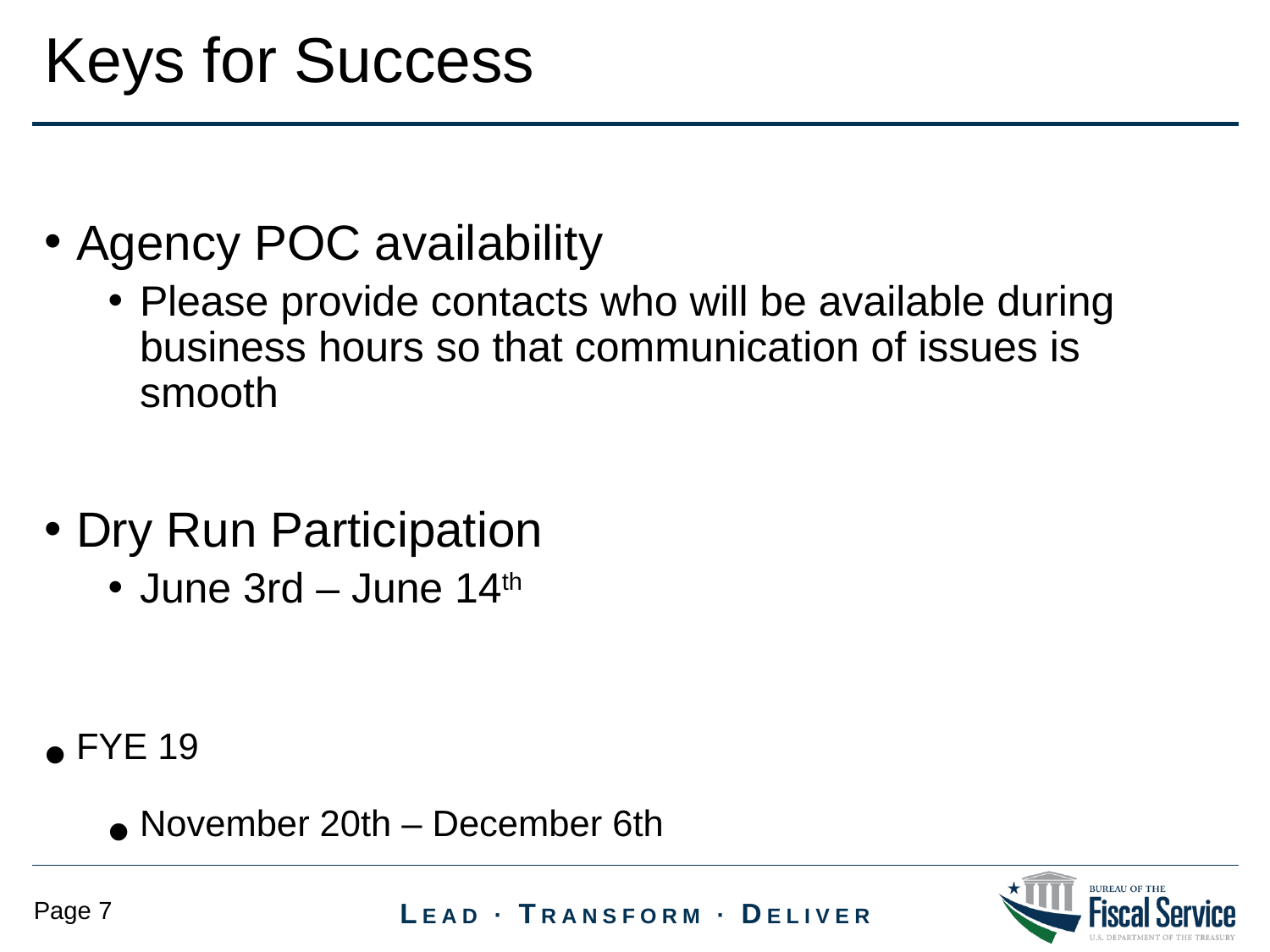

Keys for Success

Agency POC availability
Please provide contacts who will be available during business hours so that communication of issues is smooth

Dry Run Participation
June 3rd – June 14th

FYE 19
November 20th – December 6th